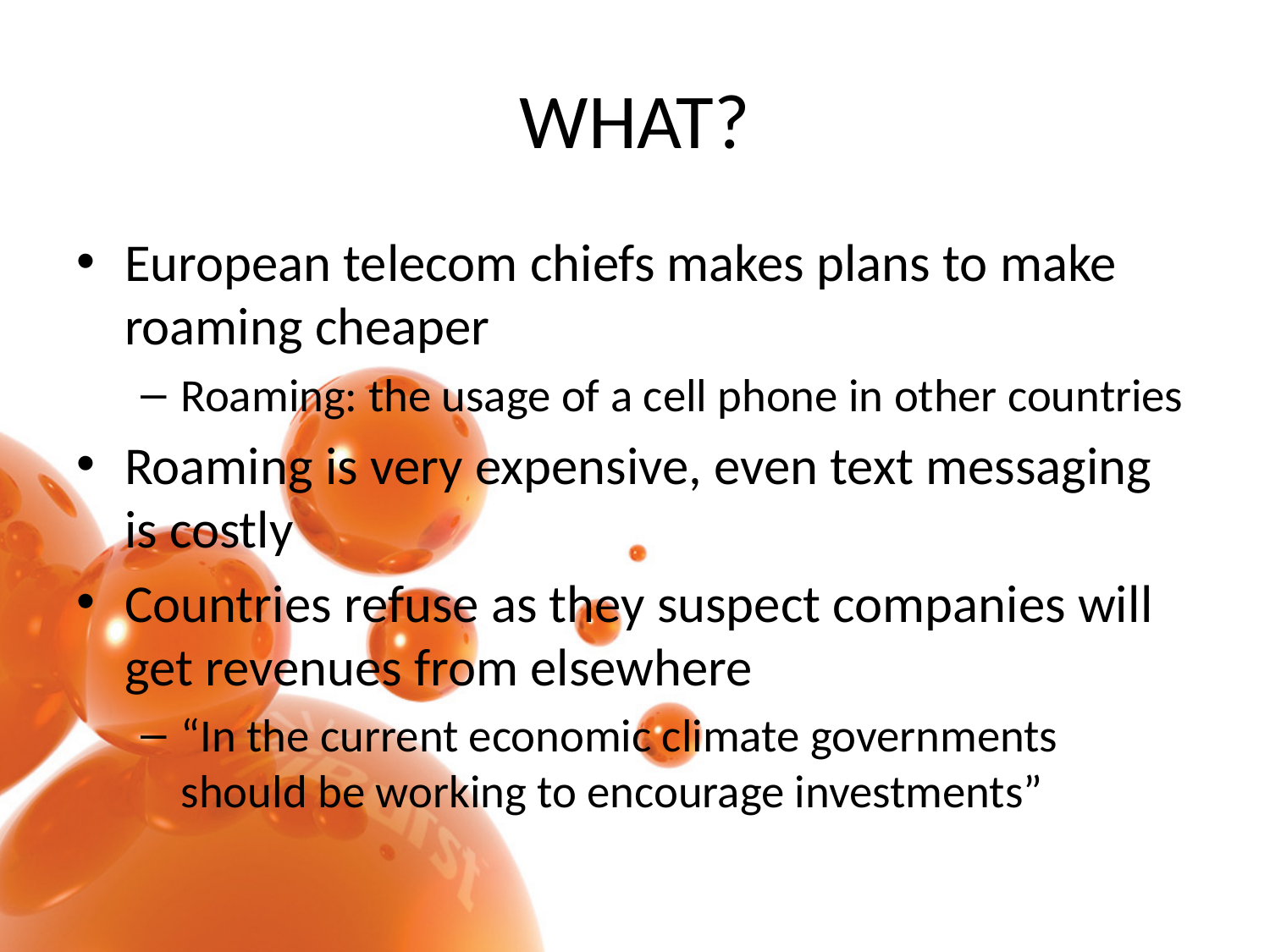

# WHAT?
European telecom chiefs makes plans to make roaming cheaper
Roaming: the usage of a cell phone in other countries
Roaming is very expensive, even text messaging is costly
Countries refuse as they suspect companies will get revenues from elsewhere
“In the current economic climate governments should be working to encourage investments”